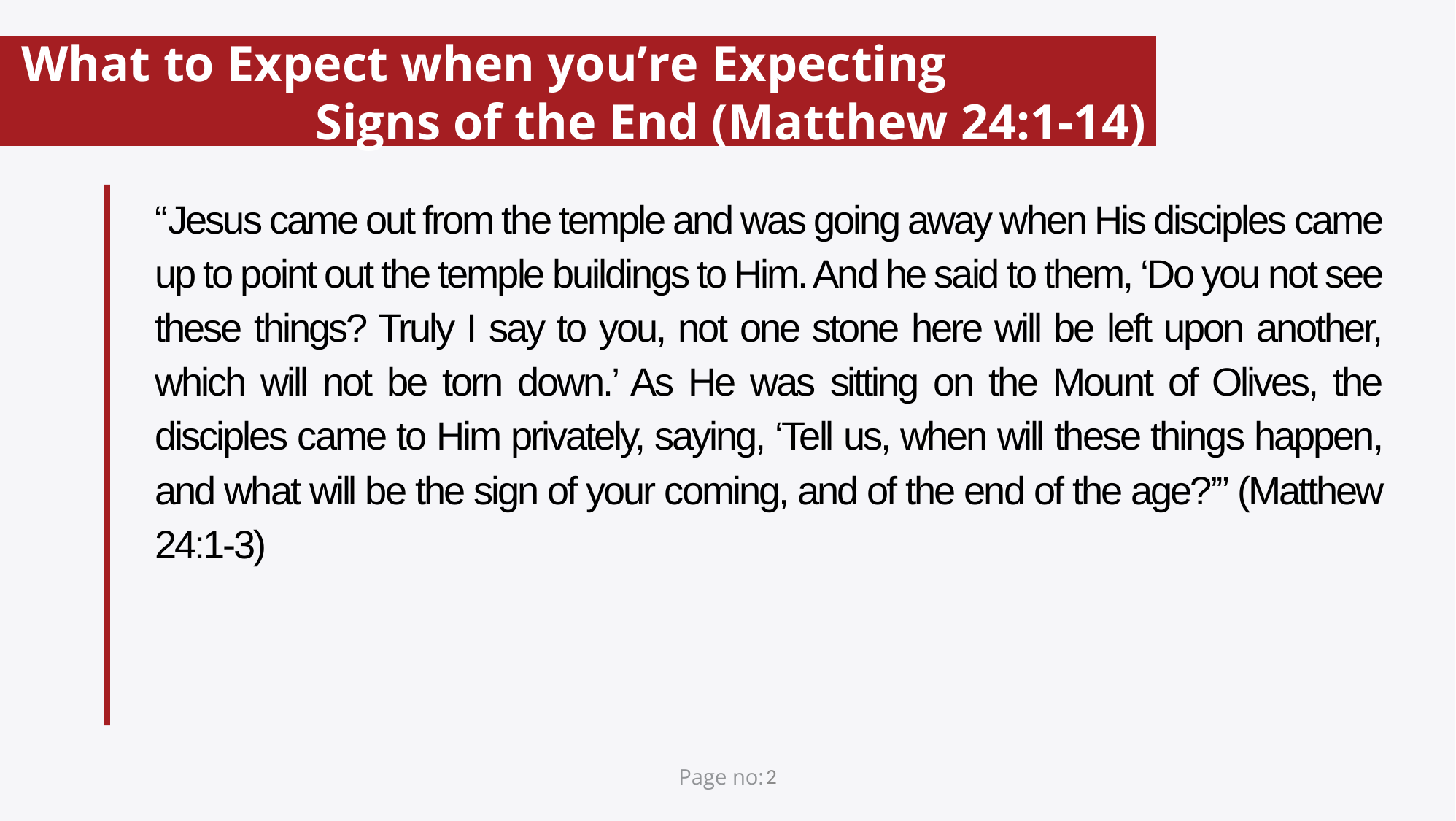

# What to Expect when you’re Expecting Signs of the End (Matthew 24:1-14)
“Jesus came out from the temple and was going away when His disciples came up to point out the temple buildings to Him. And he said to them, ‘Do you not see these things? Truly I say to you, not one stone here will be left upon another, which will not be torn down.’ As He was sitting on the Mount of Olives, the disciples came to Him privately, saying, ‘Tell us, when will these things happen, and what will be the sign of your coming, and of the end of the age?’” (Matthew 24:1-3)